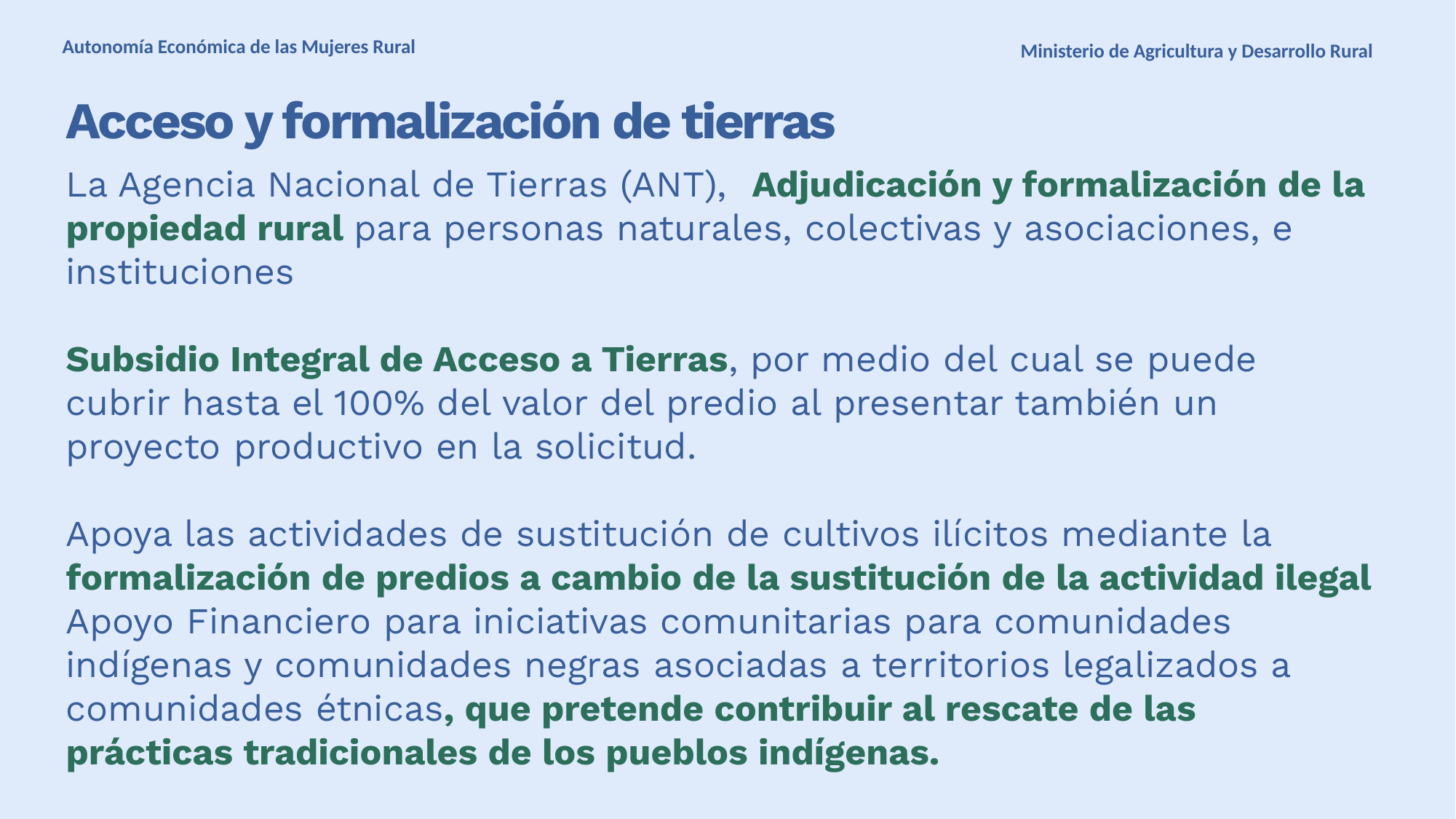

Autonomía Económica de las Mujeres Rural

Ministerio de Agricultura y Desarrollo Rural
Acceso y formalización de tierras
La Agencia Nacional de Tierras (ANT),  Adjudicación y formalización de la propiedad rural para personas naturales, colectivas y asociaciones, e instituciones

Subsidio Integral de Acceso a Tierras, por medio del cual se puede cubrir hasta el 100% del valor del predio al presentar también un proyecto productivo en la solicitud.

Apoya las actividades de sustitución de cultivos ilícitos mediante la formalización de predios a cambio de la sustitución de la actividad ilegal
Apoyo Financiero para iniciativas comunitarias para comunidades indígenas y comunidades negras asociadas a territorios legalizados a comunidades étnicas, que pretende contribuir al rescate de las prácticas tradicionales de los pueblos indígenas.